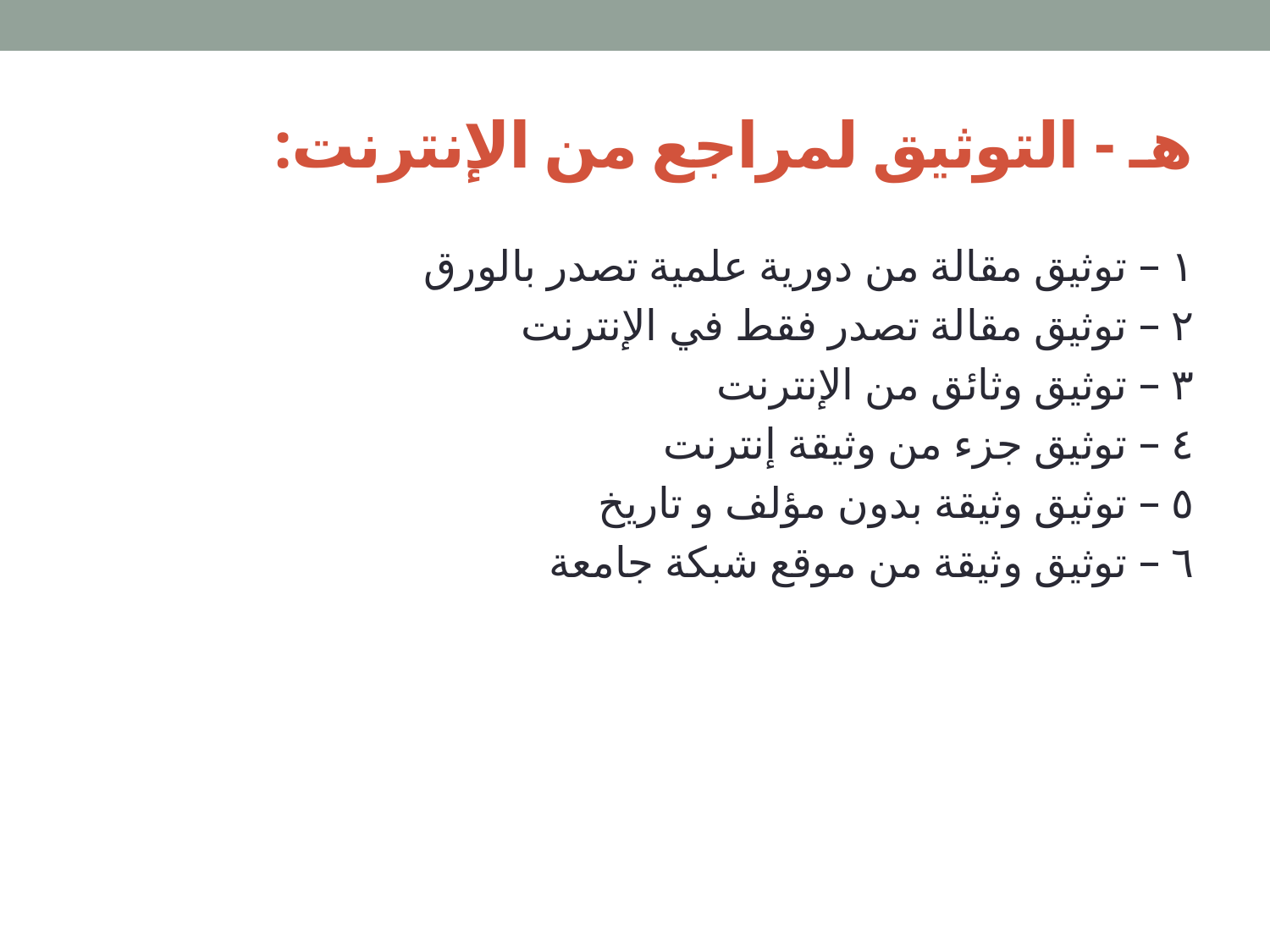

# هـ - التوثيق لمراجع من الإنترنت:
١ – توثيق مقالة من دورية علمية تصدر بالورق
٢ – توثيق مقالة تصدر فقط في الإنترنت
٣ – توثيق وثائق من الإنترنت
٤ – توثيق جزء من وثيقة إنترنت
٥ – توثيق وثيقة بدون مؤلف و تاريخ
٦ – توثيق وثيقة من موقع شبكة جامعة